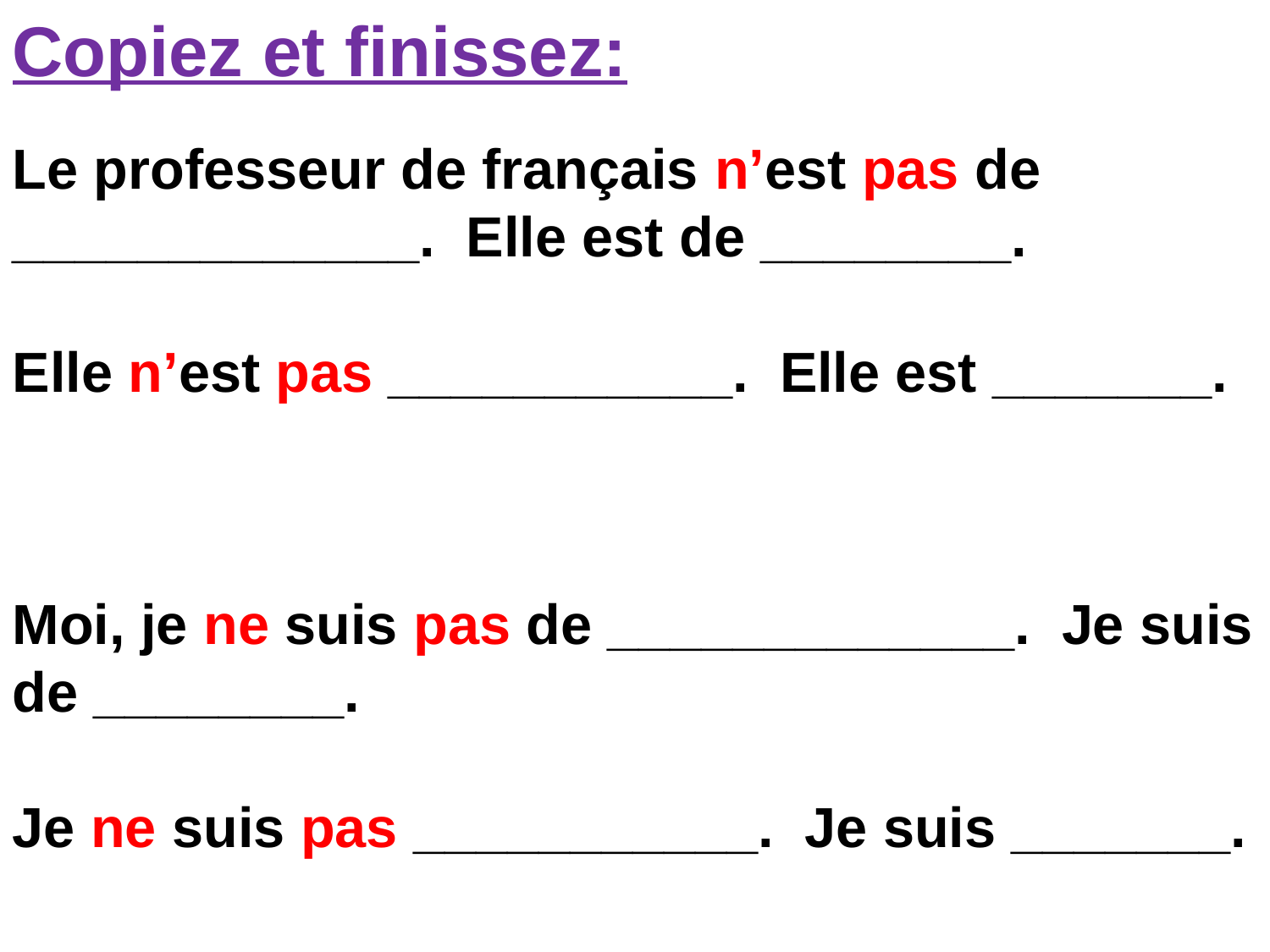

Copiez et finissez:
Le professeur de français n’est pas de _____________.  Elle est de ________.

Elle n’est pas ___________.  Elle est _______.
Moi, je ne suis pas de _____________.  Je suis de ________.

Je ne suis pas ___________.  Je suis _______.